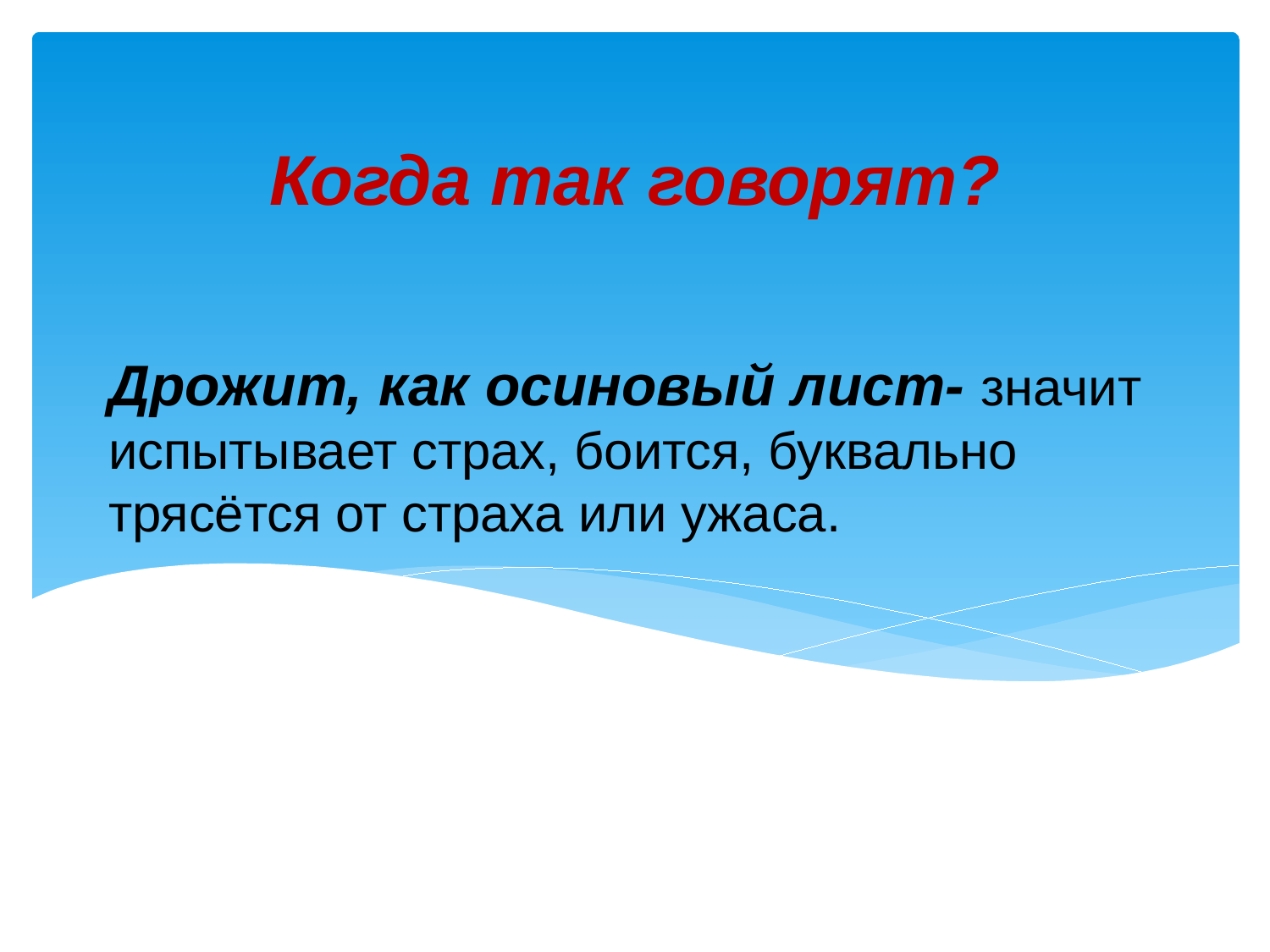

Когда так говорят?
# Дрожит, как осиновый лист- значит испытывает страх, боится, буквально трясётся от страха или ужаса.